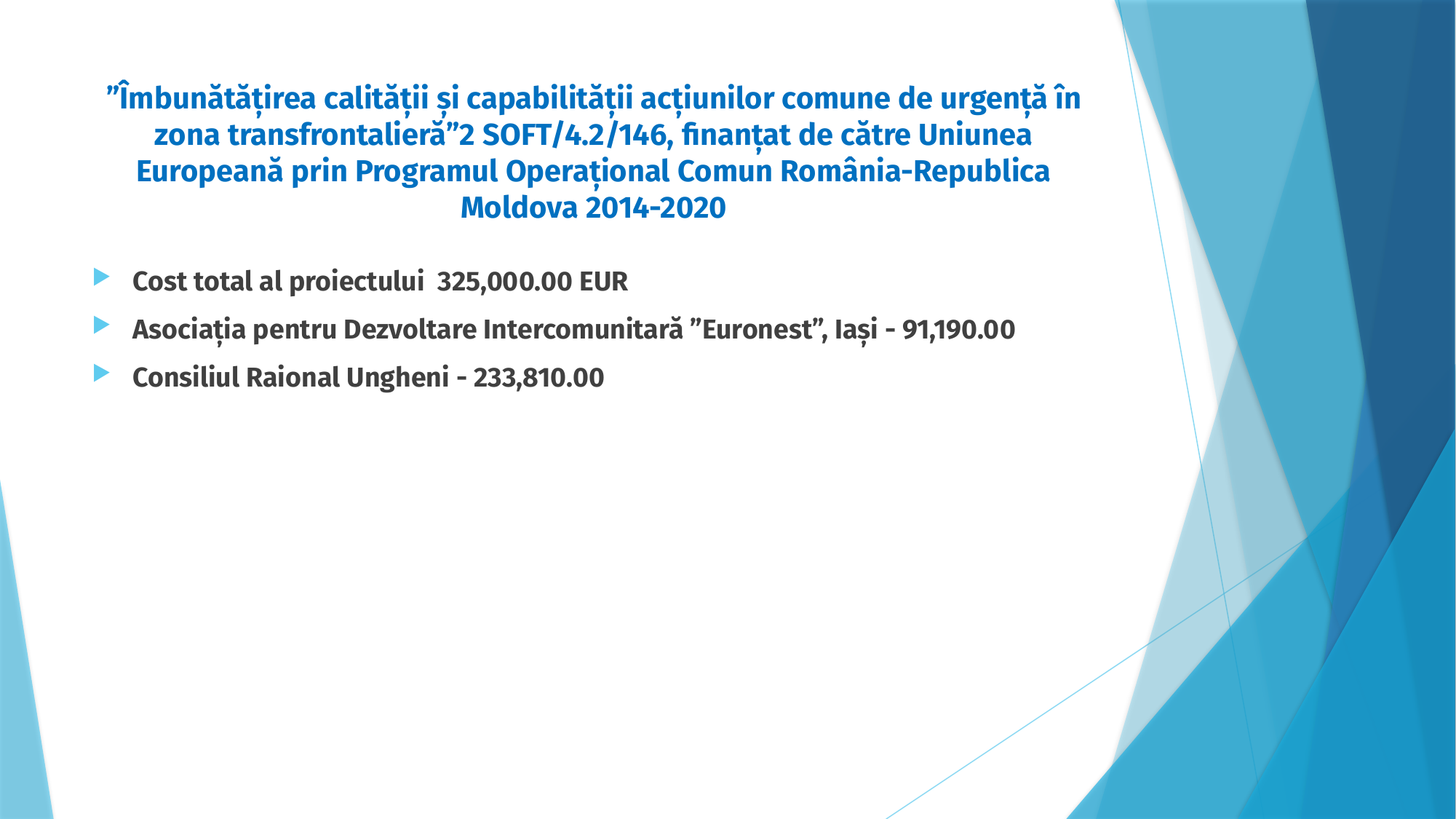

# ”Îmbunătăţirea calităţii şi capabilităţii acţiunilor comune de urgenţă în zona transfrontalieră”2 SOFT/4.2/146, finanțat de către Uniunea Europeană prin Programul Operațional Comun România-Republica Moldova 2014-2020
Cost total al proiectului  325,000.00 EUR
Asociația pentru Dezvoltare Intercomunitară ”Euronest”, Iași - 91,190.00
Consiliul Raional Ungheni - 233,810.00